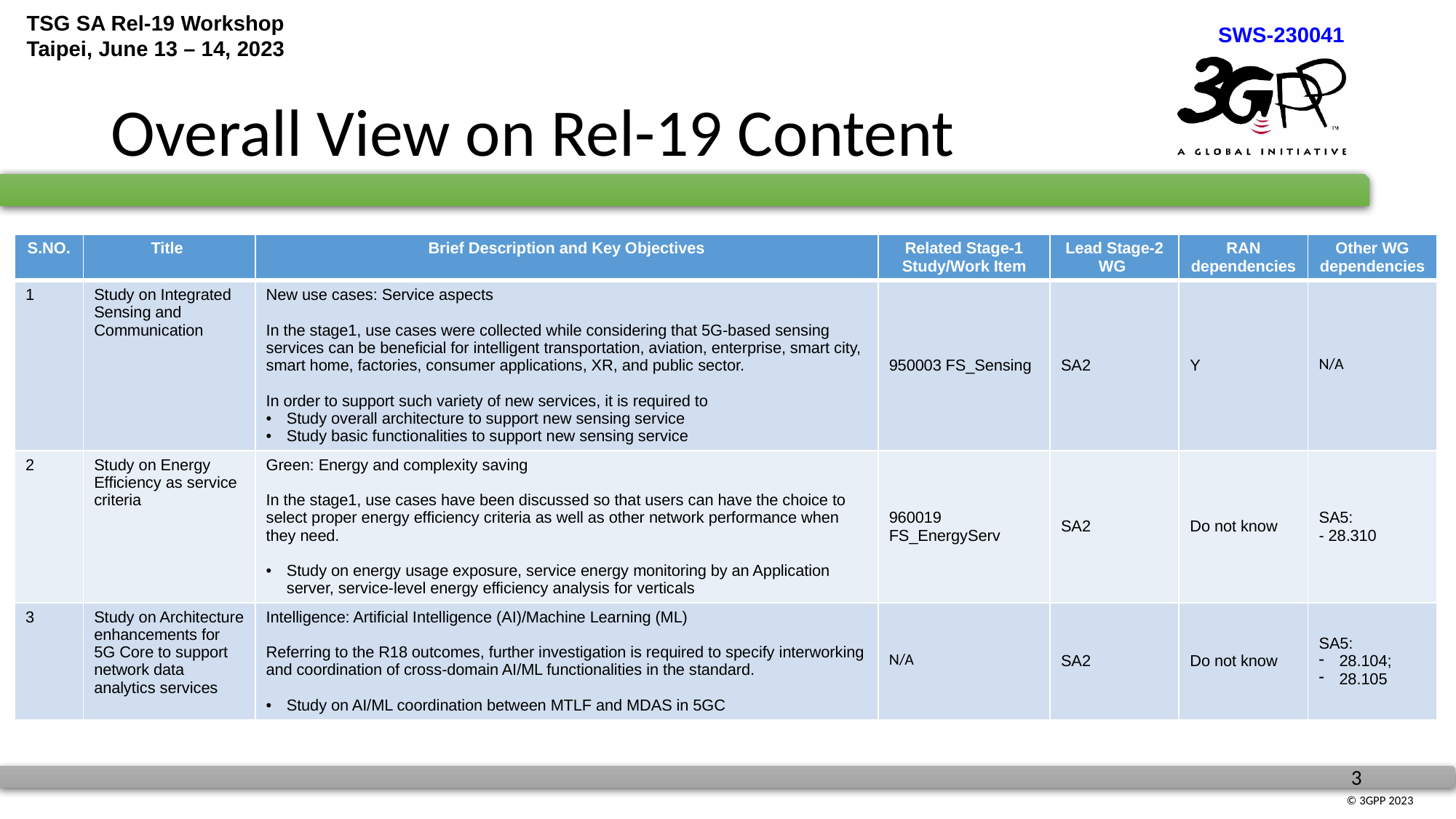

# Overall View on Rel-19 Content
| S.NO. | Title | Brief Description and Key Objectives | Related Stage-1 Study/Work Item | Lead Stage-2 WG | RAN dependencies | Other WG dependencies |
| --- | --- | --- | --- | --- | --- | --- |
| 1 | Study on Integrated Sensing and Communication | New use cases: Service aspects In the stage1, use cases were collected while considering that 5G-based sensing services can be beneficial for intelligent transportation, aviation, enterprise, smart city, smart home, factories, consumer applications, XR, and public sector. In order to support such variety of new services, it is required to Study overall architecture to support new sensing service Study basic functionalities to support new sensing service | 950003 FS\_Sensing | SA2 | Y | N/A |
| 2 | Study on Energy Efficiency as service criteria | Green: Energy and complexity saving In the stage1, use cases have been discussed so that users can have the choice to select proper energy efficiency criteria as well as other network performance when they need. Study on energy usage exposure, service energy monitoring by an Application server, service-level energy efficiency analysis for verticals | 960019 FS\_EnergyServ | SA2 | Do not know | SA5: - 28.310 |
| 3 | Study on Architecture enhancements for 5G Core to support network data analytics services | Intelligence: Artificial Intelligence (AI)/Machine Learning (ML) Referring to the R18 outcomes, further investigation is required to specify interworking and coordination of cross-domain AI/ML functionalities in the standard. Study on AI/ML coordination between MTLF and MDAS in 5GC | N/A | SA2 | Do not know | SA5: 28.104; 28.105 |